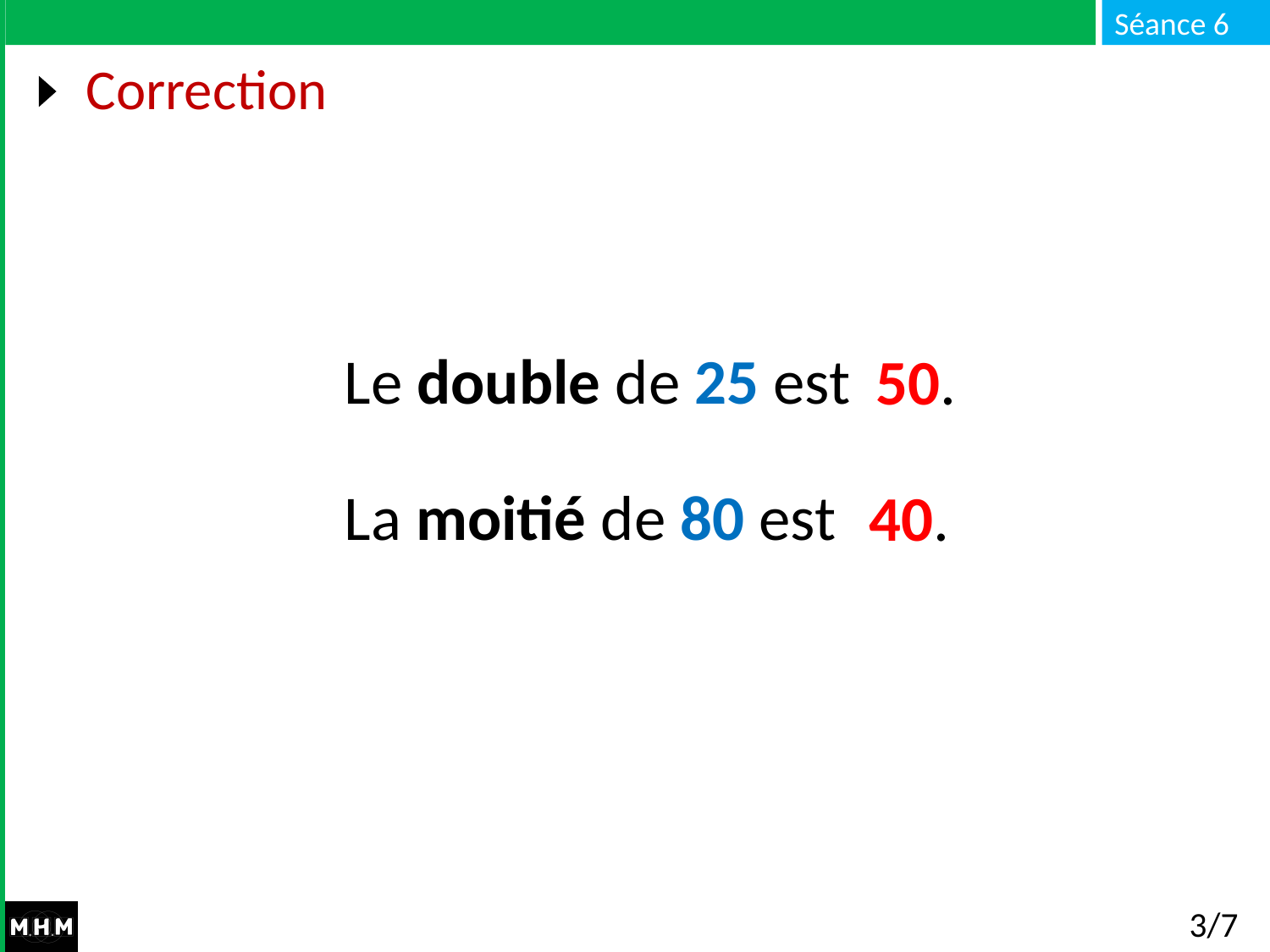

# Correction

Le double de 25 est …

La moitié de 80 est …
50.
40.
3/7